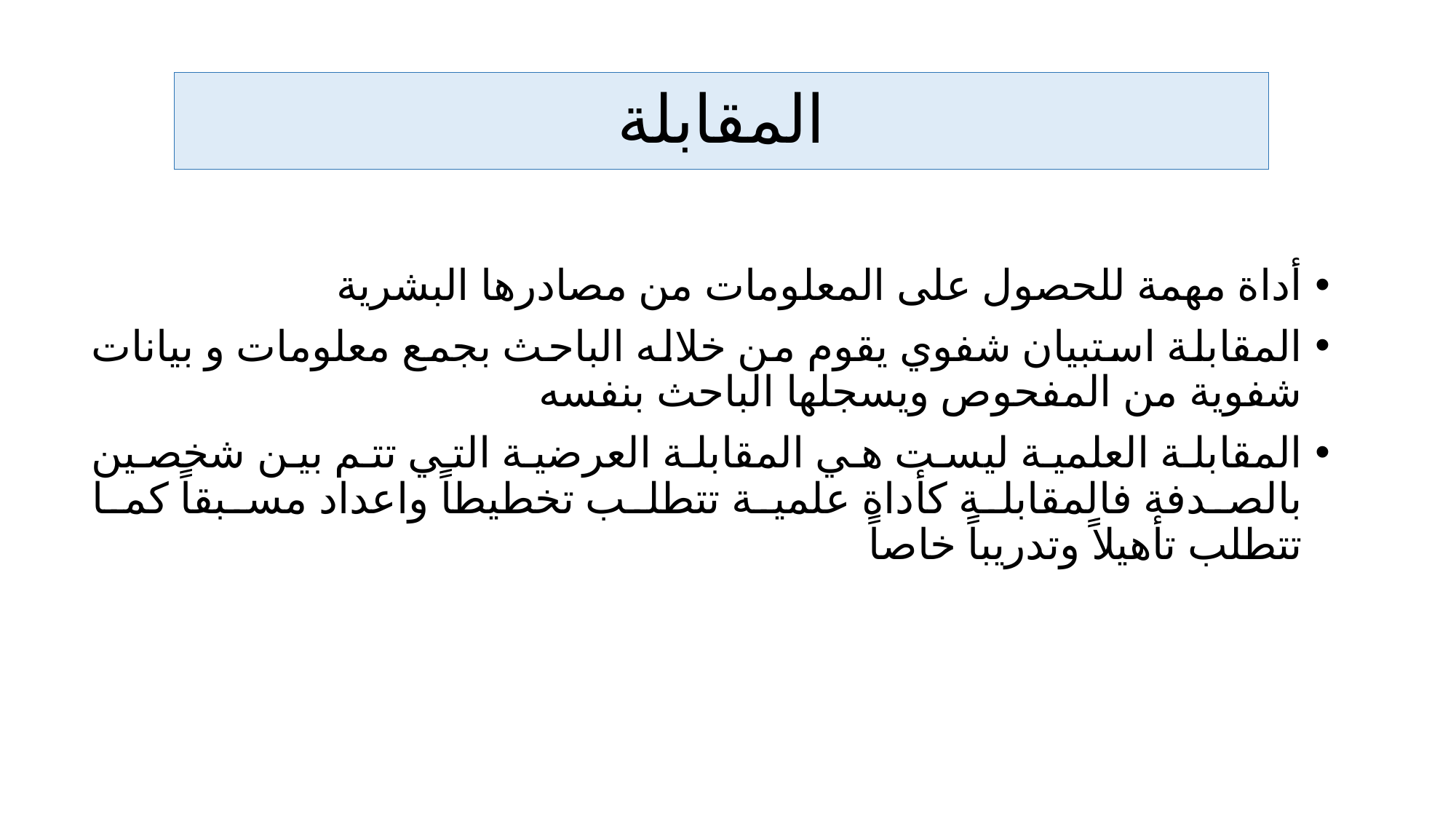

# المقابلة
أداة مهمة للحصول على المعلومات من مصادرها البشرية
المقابلة استبيان شفوي يقوم من خلاله الباحث بجمع معلومات و بيانات شفوية من المفحوص ويسجلها الباحث بنفسه
المقابلة العلمية ليست هي المقابلة العرضية التي تتم بين شخصين بالصدفة فالمقابلة كأداة علمية تتطلب تخطيطاً واعداد مسبقاً كما تتطلب تأهيلاً وتدريباً خاصاً